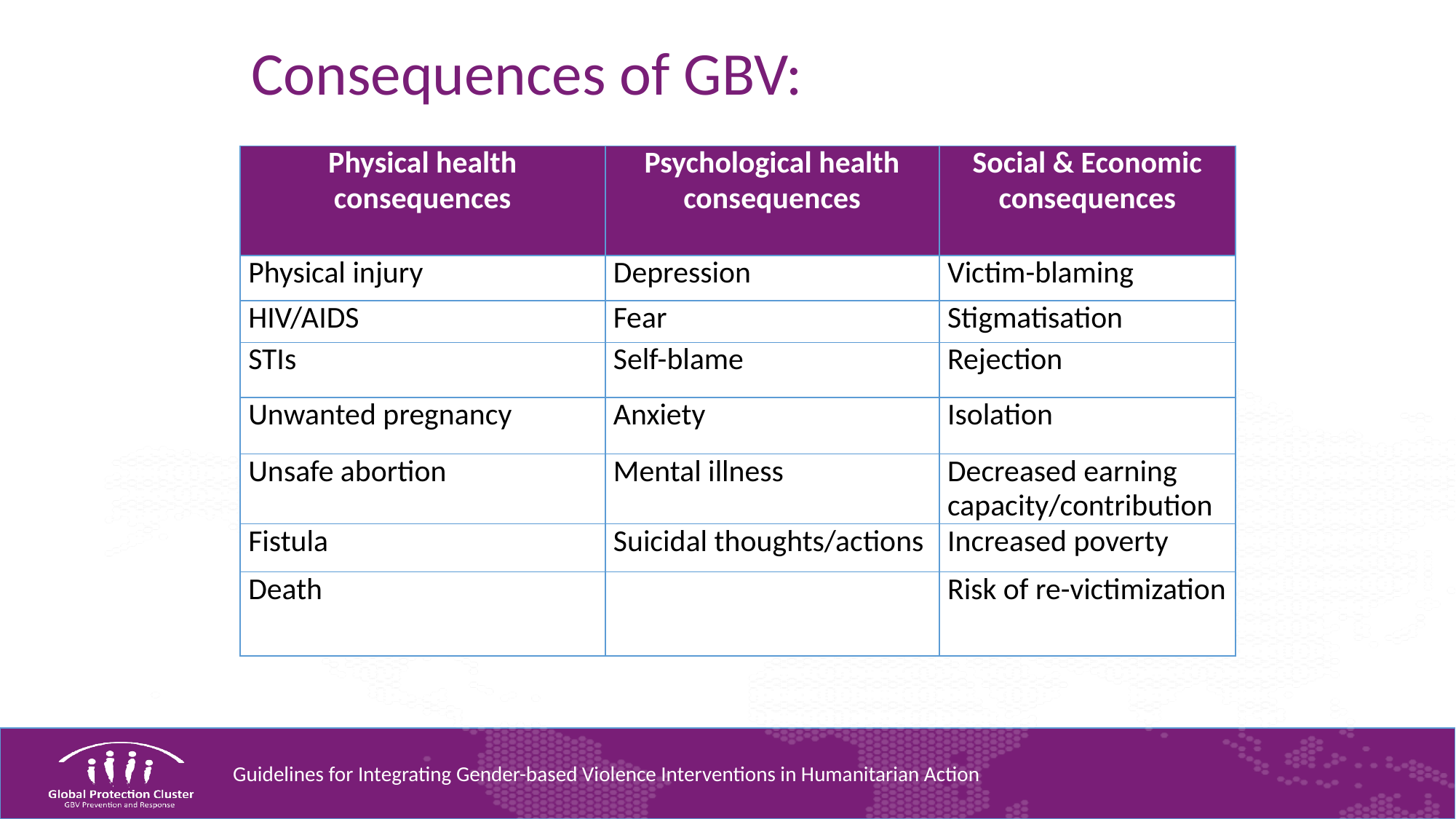

# Consequences of GBV:
| Physical health consequences | Psychological health consequences | Social & Economic consequences |
| --- | --- | --- |
| Physical injury | Depression | Victim-blaming |
| HIV/AIDS | Fear | Stigmatisation |
| STIs | Self-blame | Rejection |
| Unwanted pregnancy | Anxiety | Isolation |
| Unsafe abortion | Mental illness | Decreased earning capacity/contribution |
| Fistula | Suicidal thoughts/actions | Increased poverty |
| Death |  | Risk of re-victimization |